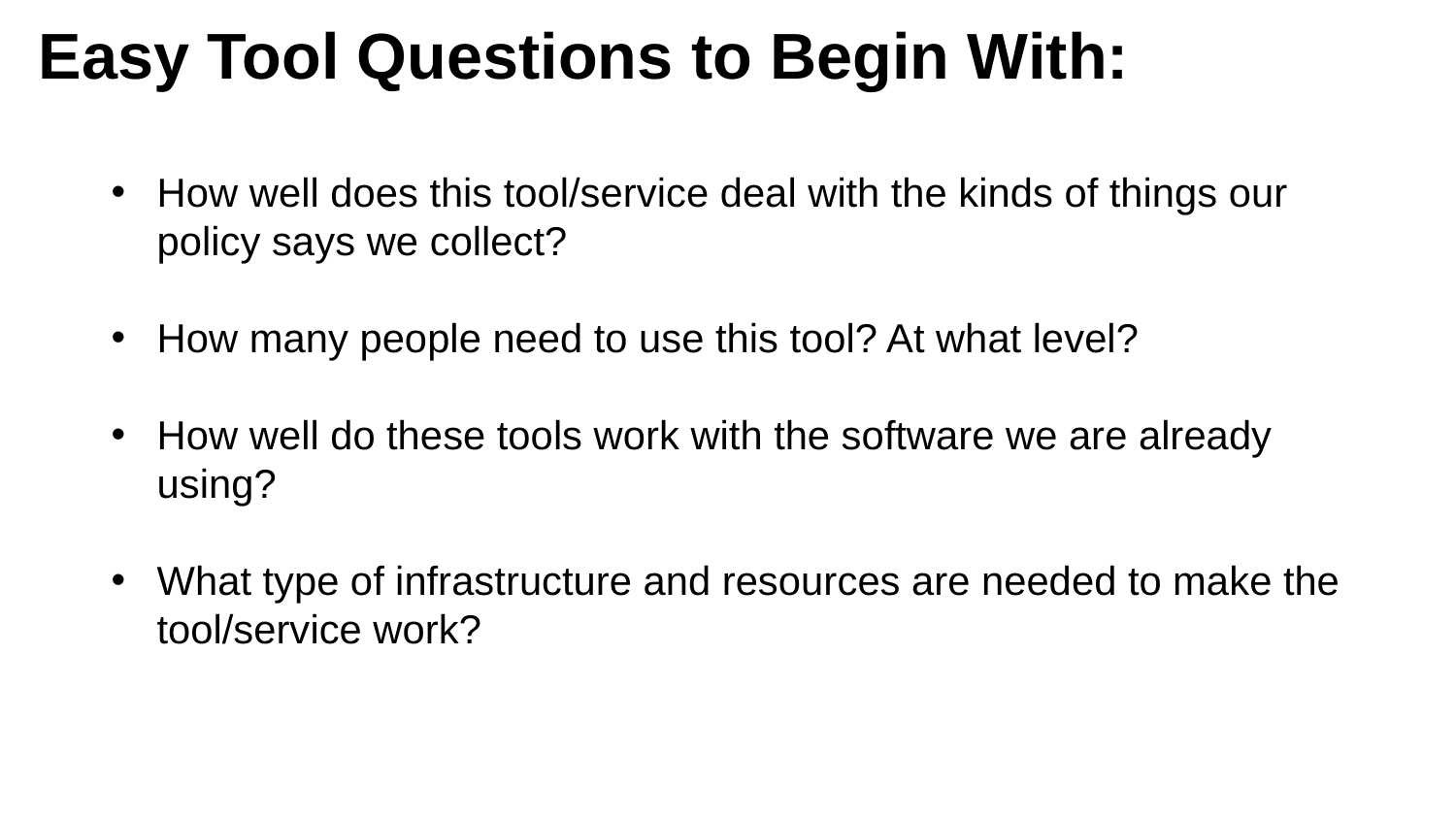

Easy Tool Questions to Begin With:
How well does this tool/service deal with the kinds of things our policy says we collect?
How many people need to use this tool? At what level?
How well do these tools work with the software we are already using?
What type of infrastructure and resources are needed to make the tool/service work?